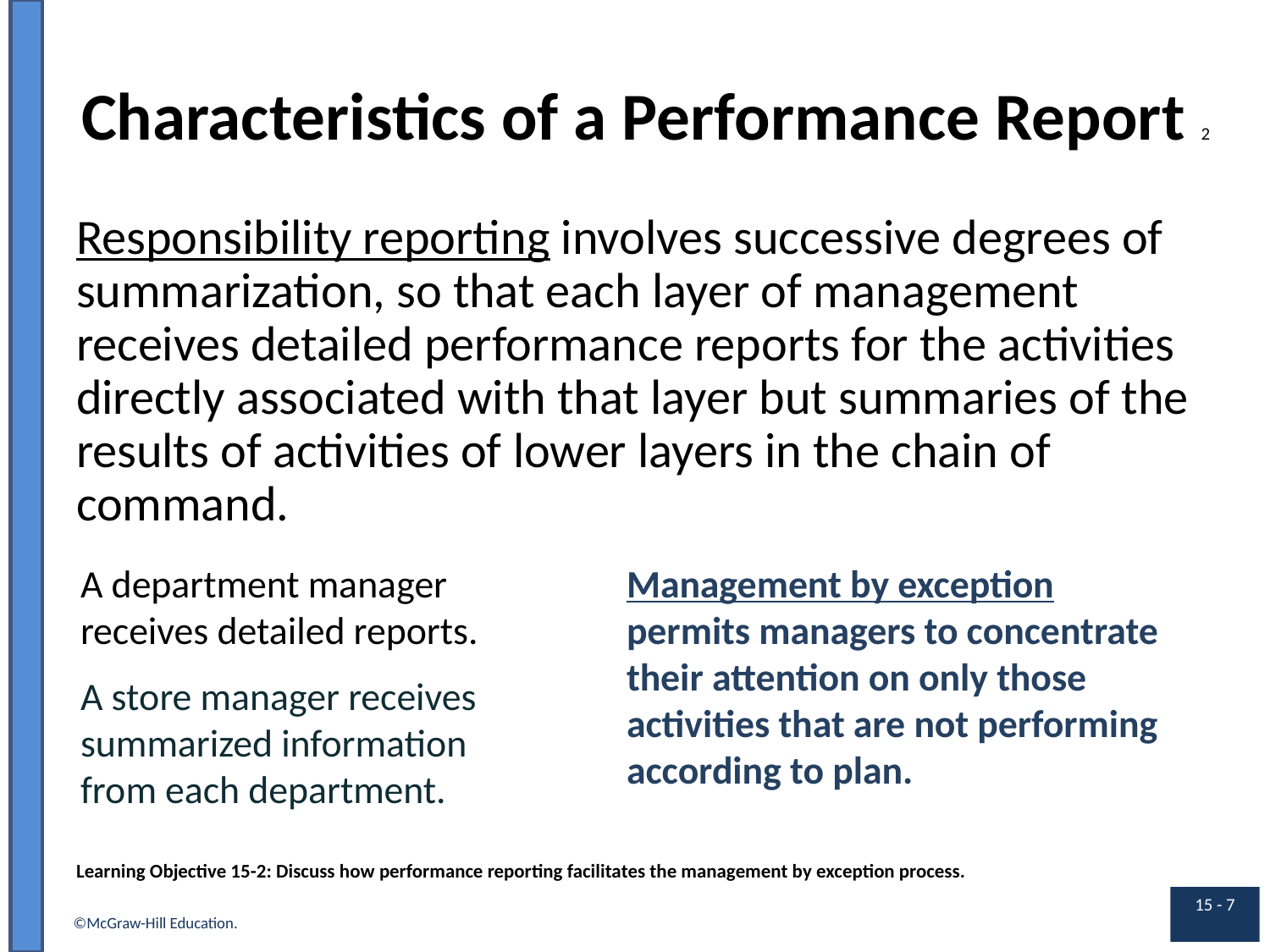

# Characteristics of a Performance Report 2
Responsibility reporting involves successive degrees of summarization, so that each layer of management receives detailed performance reports for the activities directly associated with that layer but summaries of the results of activities of lower layers in the chain of command.
A department manager receives detailed reports.
A store manager receives summarized information from each department.
Management by exception permits managers to concentrate their attention on only those activities that are not performing according to plan.
Learning Objective 15-2: Discuss how performance reporting facilitates the management by exception process.